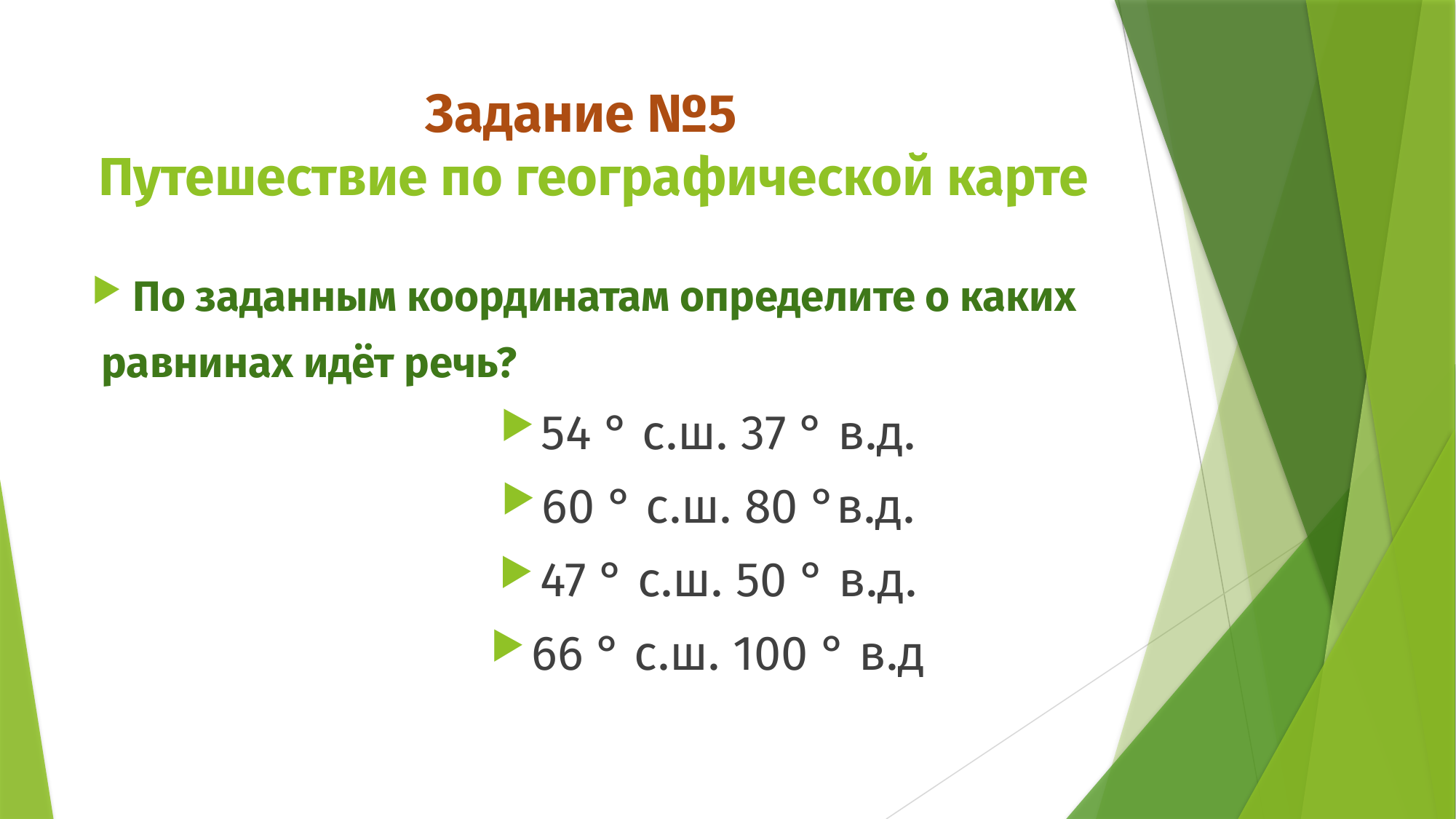

# Задание №5 Путешествие по географической карте
По заданным координатам определите о каких
 равнинах идёт речь?
54 ° с.ш. 37 ° в.д.
60 ° с.ш. 80 °в.д.
47 ° с.ш. 50 ° в.д.
66 ° с.ш. 100 ° в.д